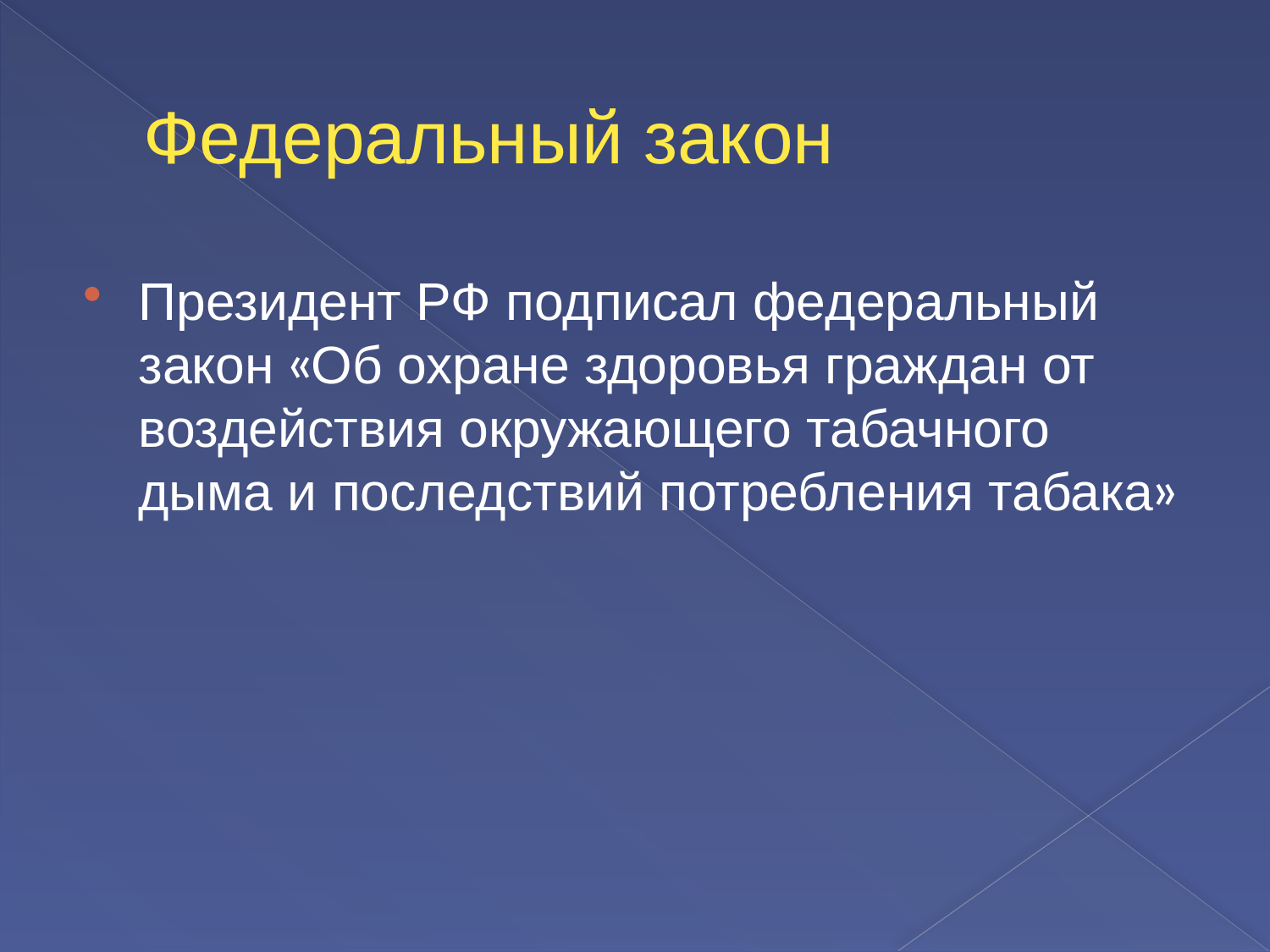

# Федеральный закон
Президент РФ подписал федеральный закон «Об охране здоровья граждан от воздействия окружающего табачного дыма и последствий потребления табака»